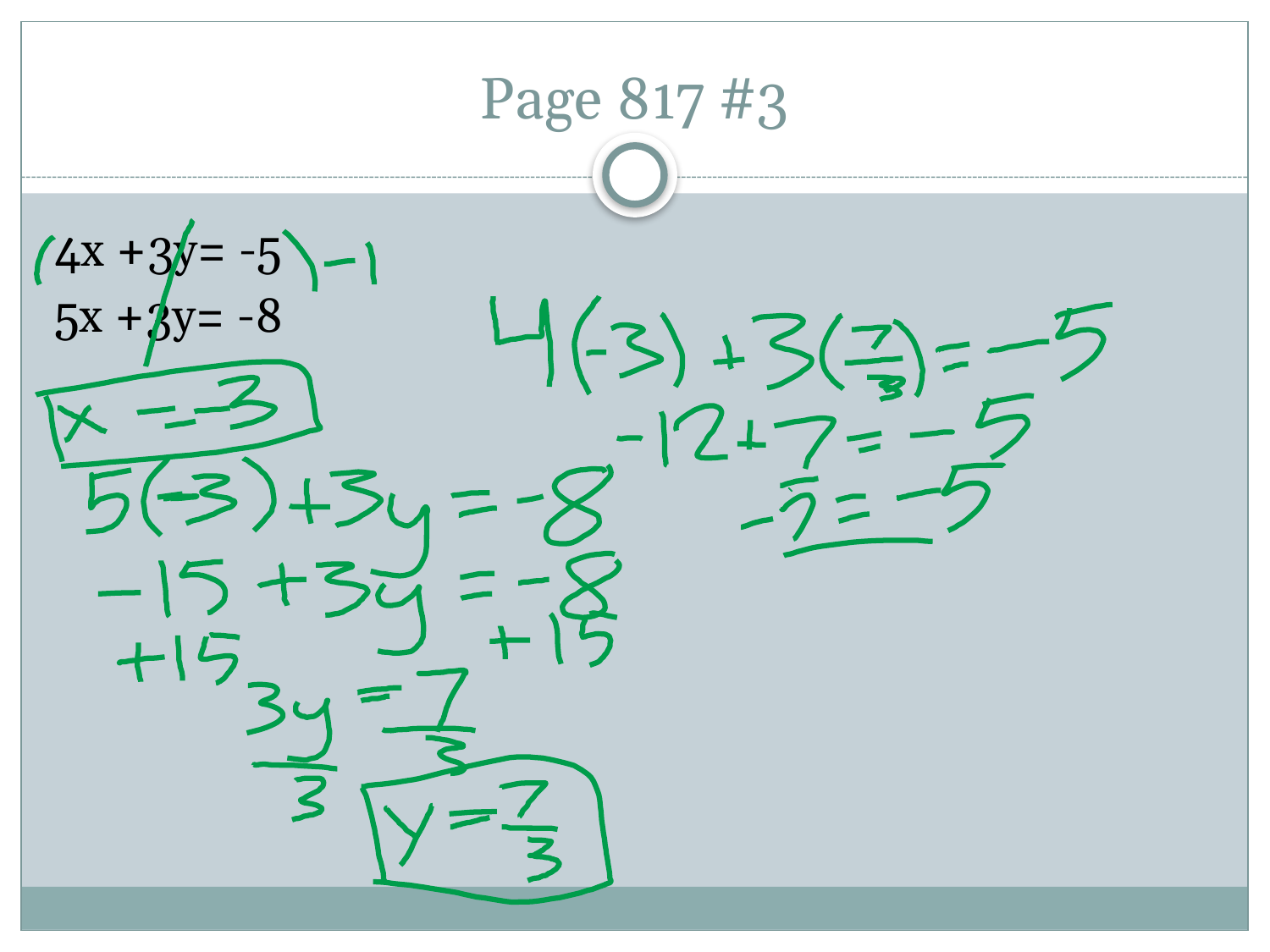

# Page 817 #3
4x +3y= -5
5x +3y= -8